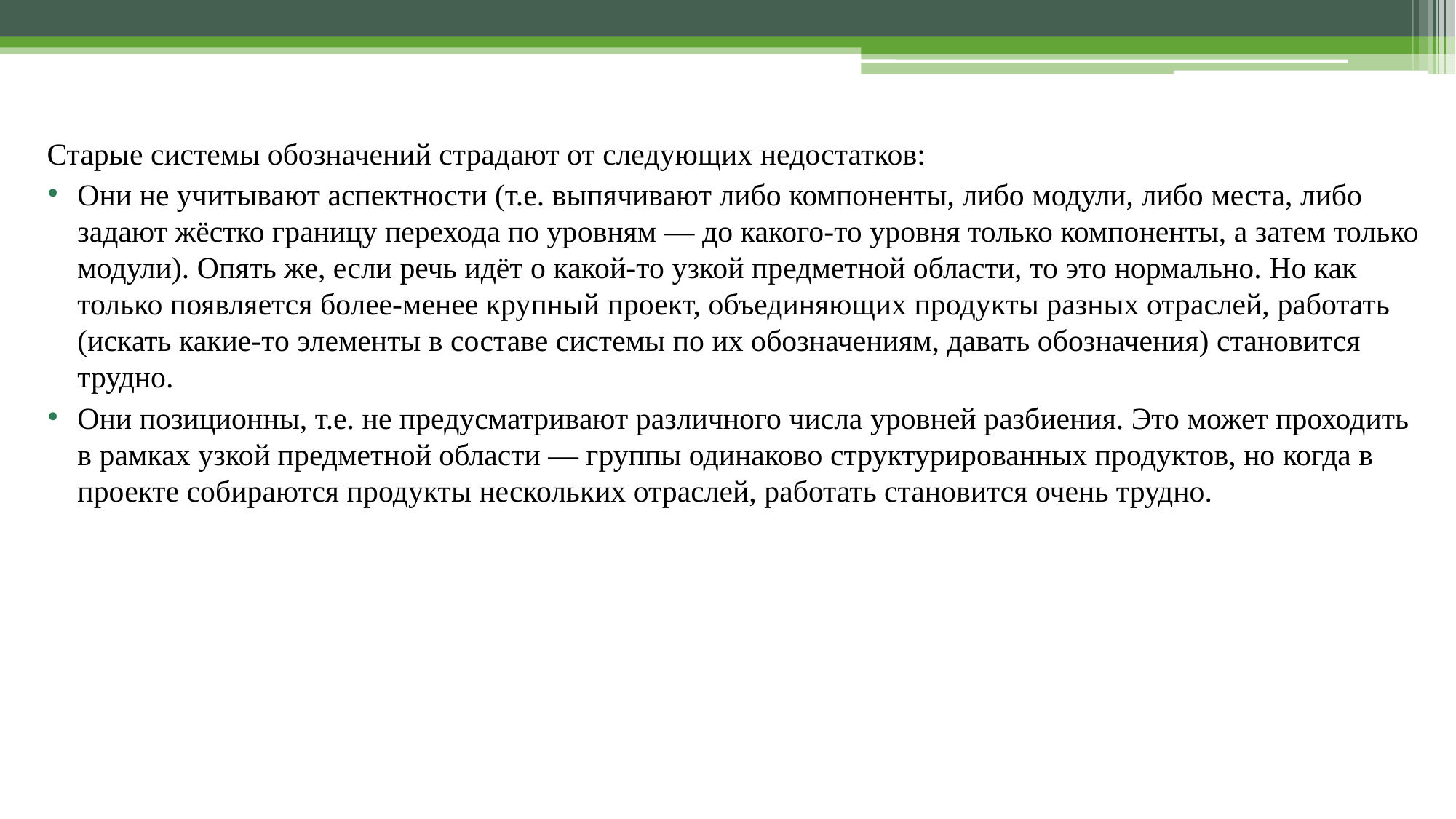

Старые системы обозначений страдают от следующих недостатков:
Они не учитывают аспектности (т.е. выпячивают либо компоненты, либо модули, либо места, либо задают жёстко границу перехода по уровням — до какого-то уровня только компоненты, а затем только модули). Опять же, если речь идёт о какой-то узкой предметной области, то это нормально. Но как только появляется более-менее крупный проект, объединяющих продукты разных отраслей, работать (искать какие-то элементы в составе системы по их обозначениям, давать обозначения) становится трудно.
Они позиционны, т.е. не предусматривают различного числа уровней разбиения. Это может проходить в рамках узкой предметной области — группы одинаково структурированных продуктов, но когда в проекте собираются продукты нескольких отраслей, работать становится очень трудно.